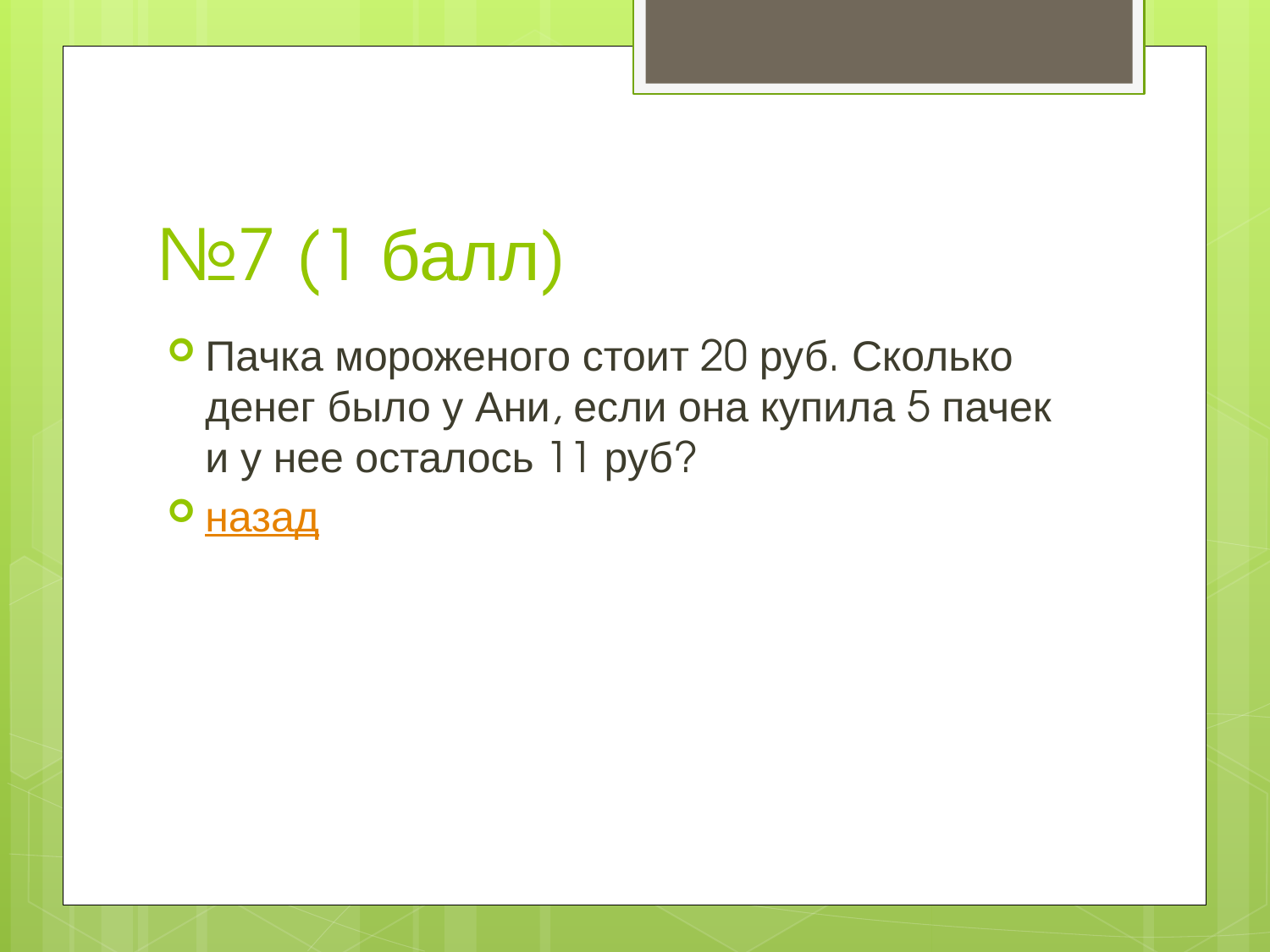

# №7 (1 балл)
Пачка мороженого стоит 20 руб. Сколько денег было у Ани, если она купила 5 пачек и у нее осталось 11 руб?
назад